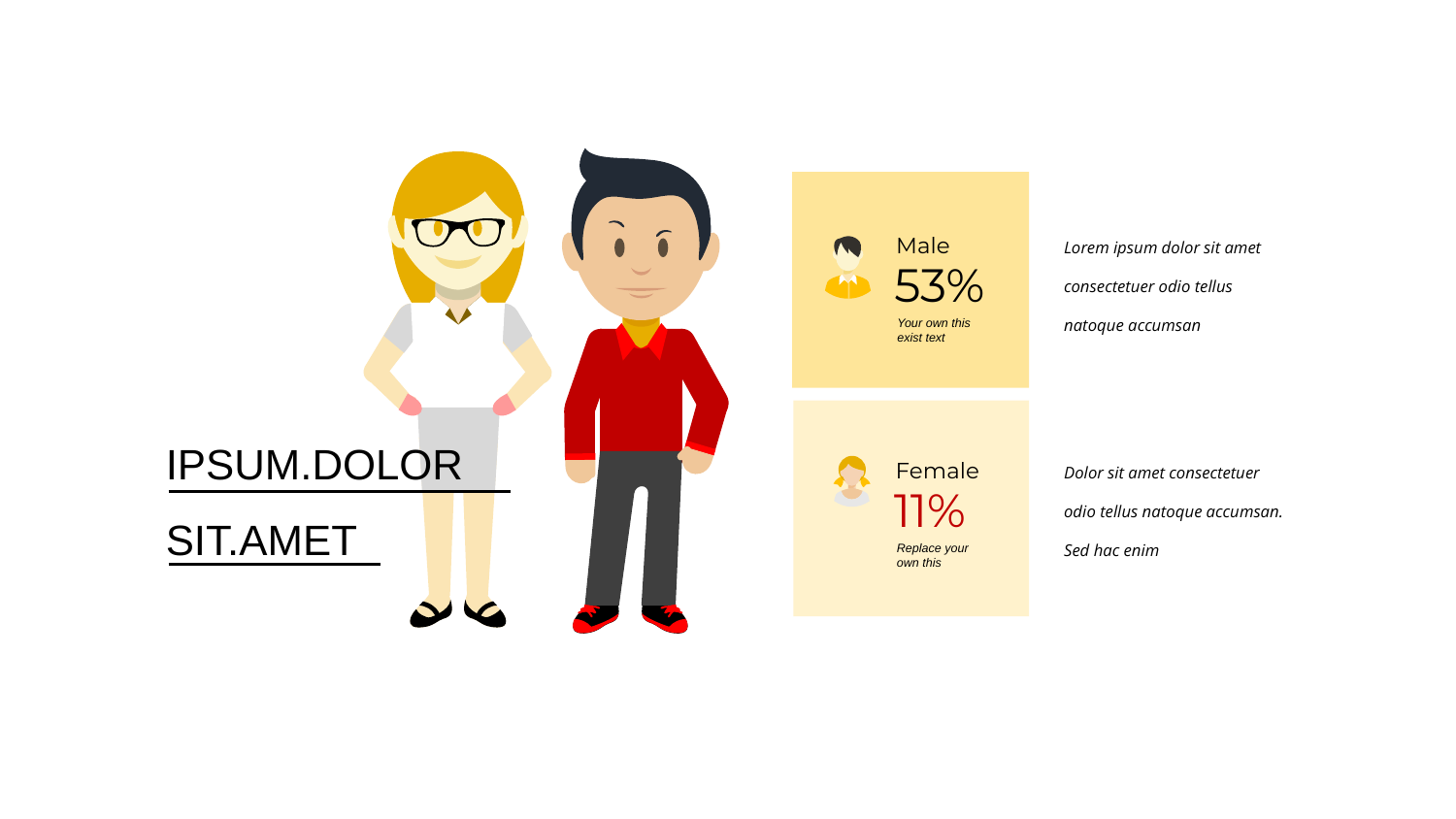

Lorem ipsum dolor sit amet consectetuer odio tellus natoque accumsan
Male

53%
Your own this exist text

IPSUM.DOLOR SIT.AMET
Dolor sit amet consectetuer odio tellus natoque accumsan. Sed hac enim
Female

11%
Replace your own this